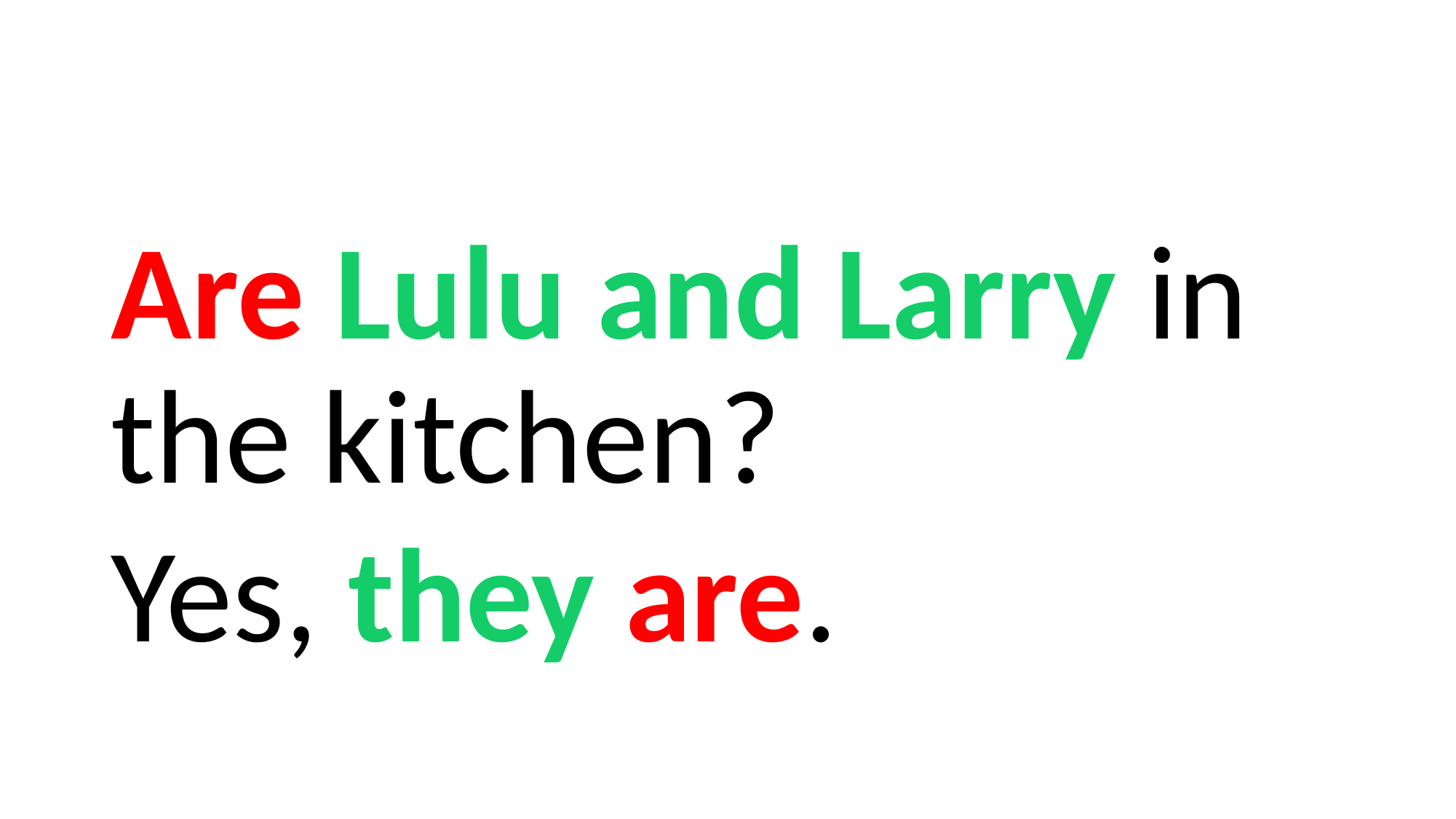

#
Are Lulu and Larry in the kitchen?
Yes, they are.